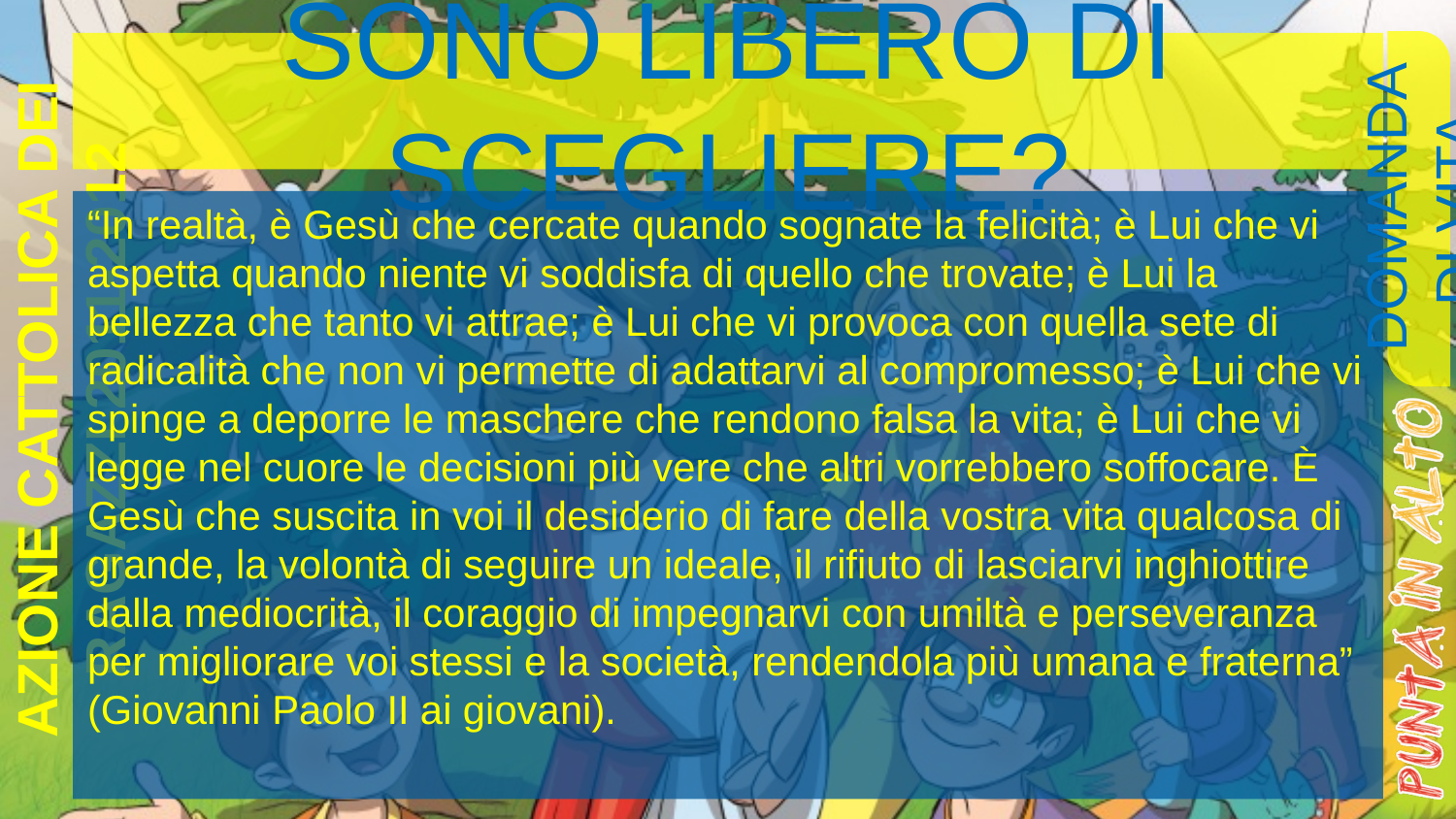

# SONO LIBERO DI SCEGLIERE?
DOMANDA DI VITA
“In realtà, è Gesù che cercate quando sognate la felicità; è Lui che vi aspetta quando niente vi soddisfa di quello che trovate; è Lui la bellezza che tanto vi attrae; è Lui che vi provoca con quella sete di radicalità che non vi permette di adattarvi al compromesso; è Lui che vi spinge a deporre le maschere che rendono falsa la vita; è Lui che vi legge nel cuore le decisioni più vere che altri vorrebbero soffocare. È Gesù che suscita in voi il desiderio di fare della vostra vita qualcosa di grande, la volontà di seguire un ideale, il rifiuto di lasciarvi inghiottire dalla mediocrità, il coraggio di impegnarvi con umiltà e perseveranza per migliorare voi stessi e la società, rendendola più umana e fraterna” (Giovanni Paolo II ai giovani).